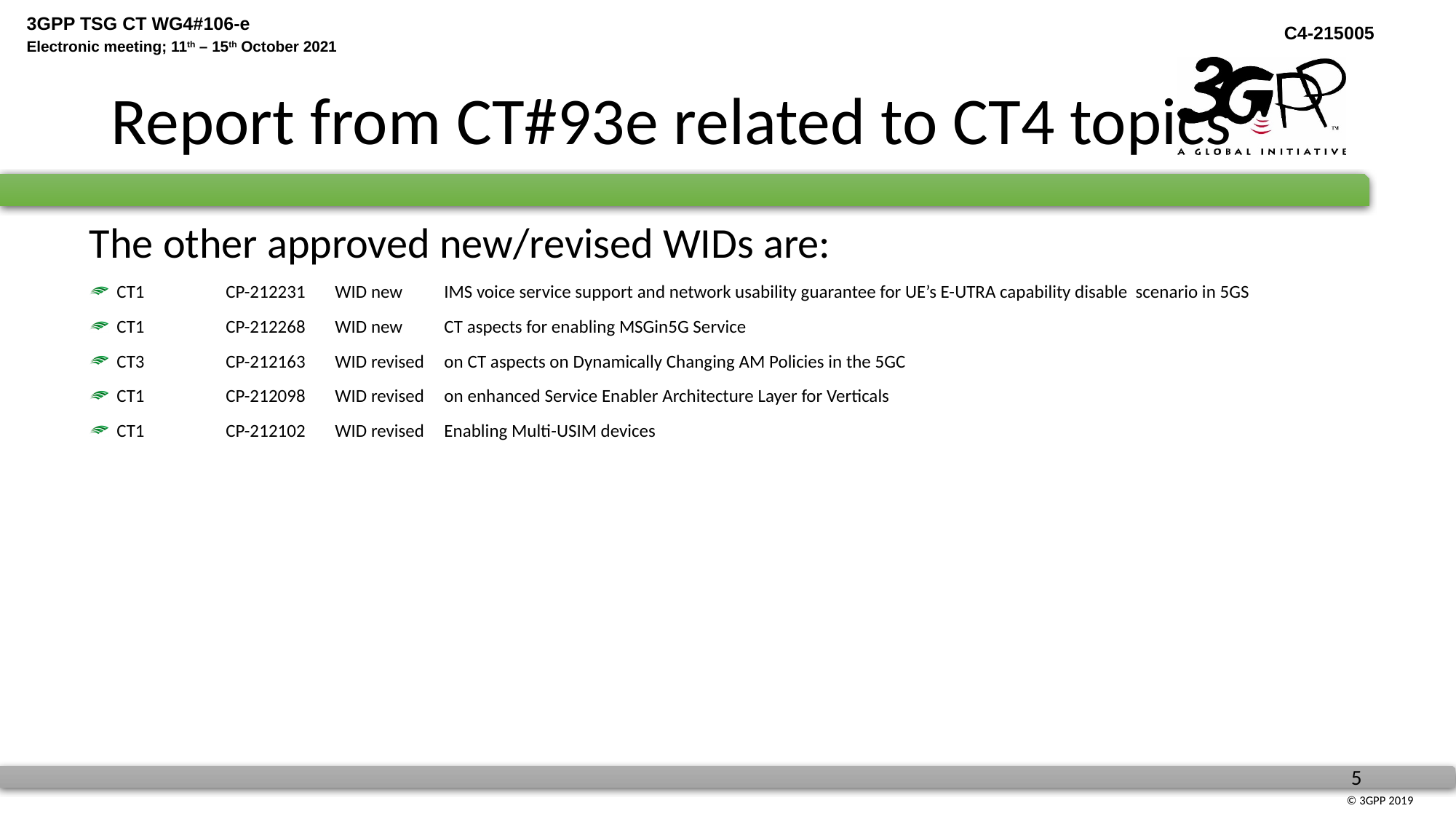

# Report from CT#93e related to CT4 topics
The other approved new/revised WIDs are:
CT1	CP-212231	WID new	IMS voice service support and network usability guarantee for UE’s E-UTRA capability disable  scenario in 5GS
CT1	CP-212268	WID new	CT aspects for enabling MSGin5G Service
CT3	CP-212163	WID revised	on CT aspects on Dynamically Changing AM Policies in the 5GC
CT1	CP-212098	WID revised	on enhanced Service Enabler Architecture Layer for Verticals
CT1	CP-212102	WID revised	Enabling Multi-USIM devices